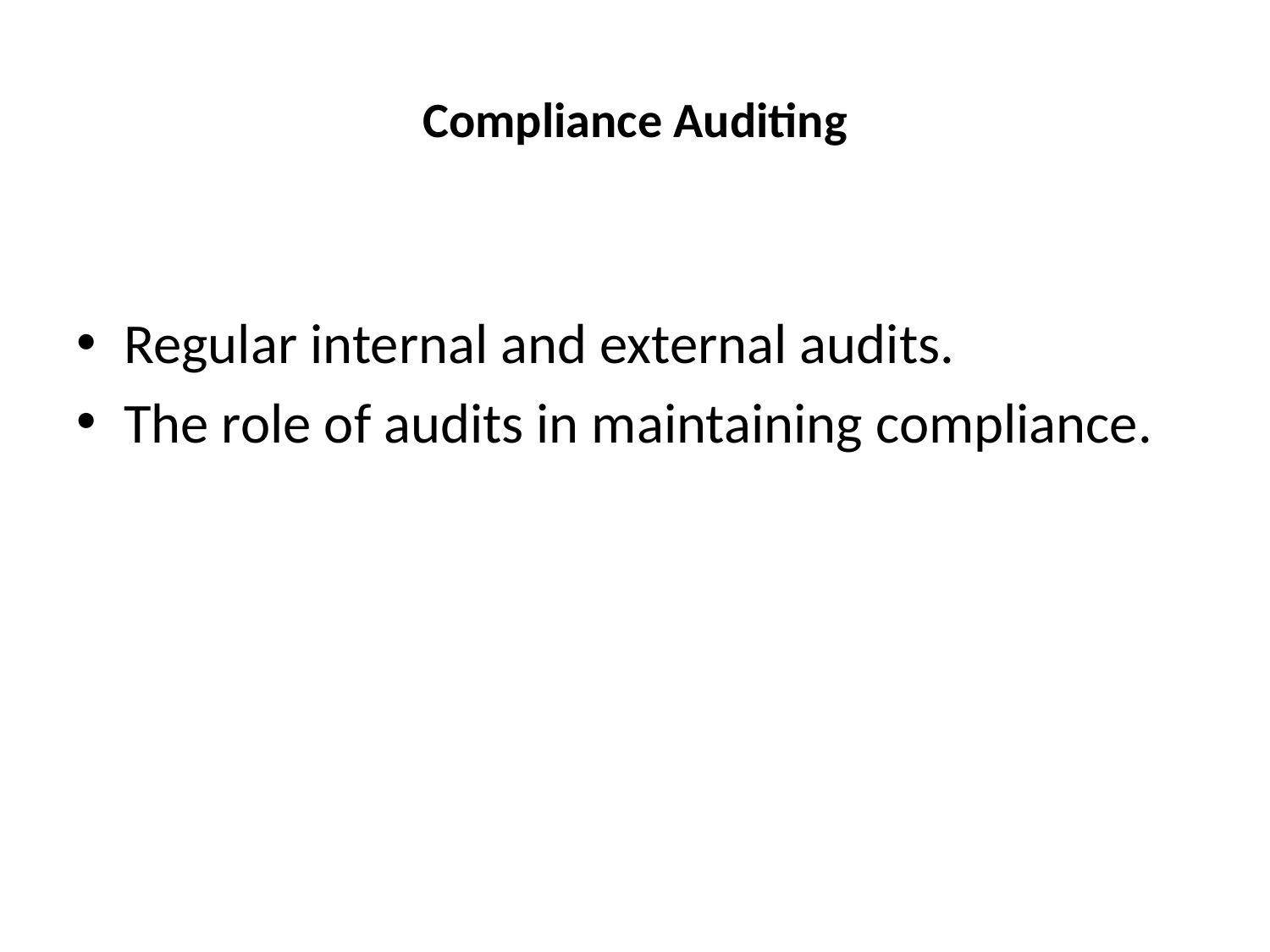

# Compliance Auditing

Regular internal and external audits.
The role of audits in maintaining compliance.